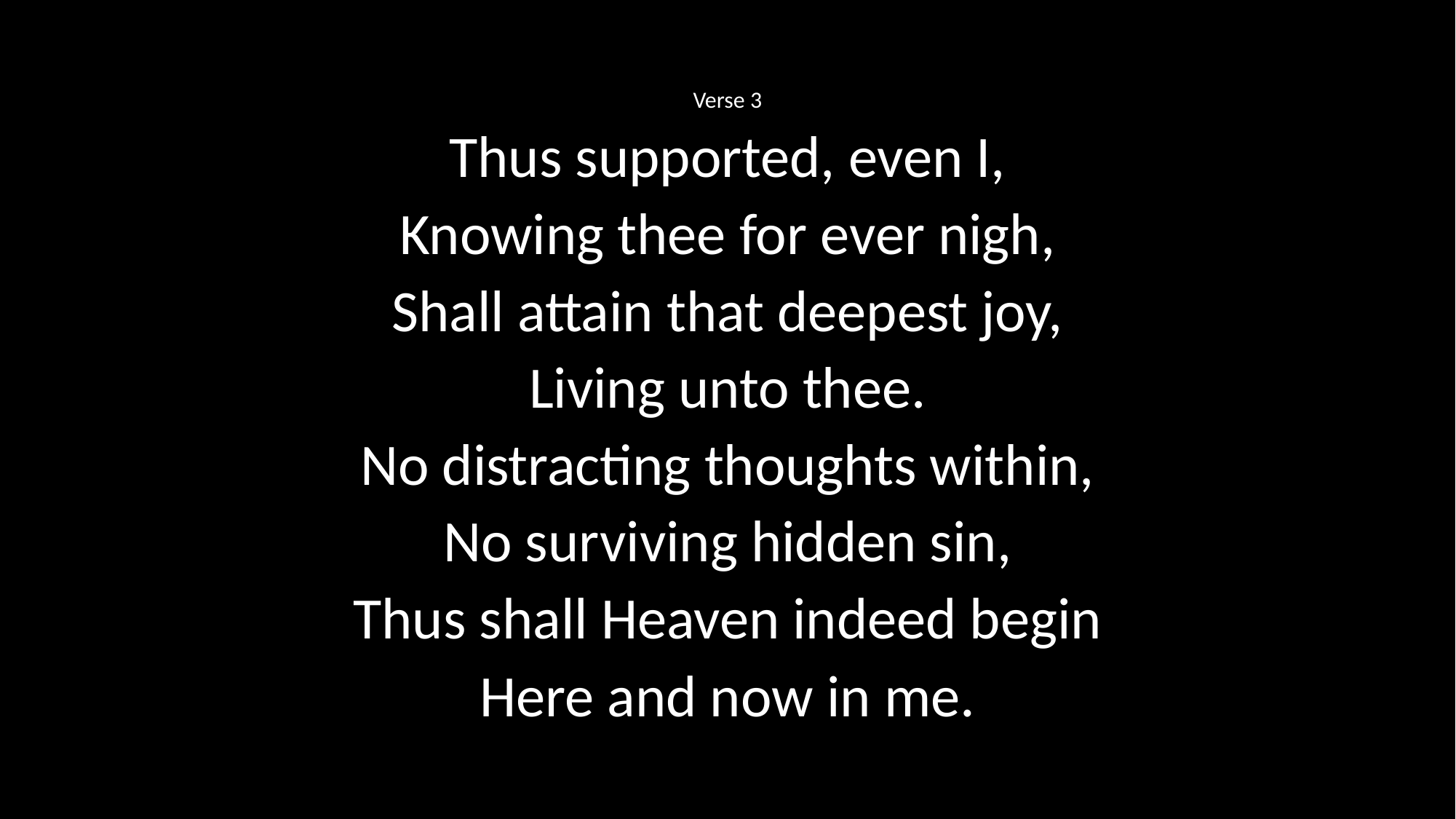

Verse 3
Thus supported, even I,
Knowing thee for ever nigh,
Shall attain that deepest joy,
Living unto thee.
No distracting thoughts within,
No surviving hidden sin,
Thus shall Heaven indeed begin
Here and now in me.